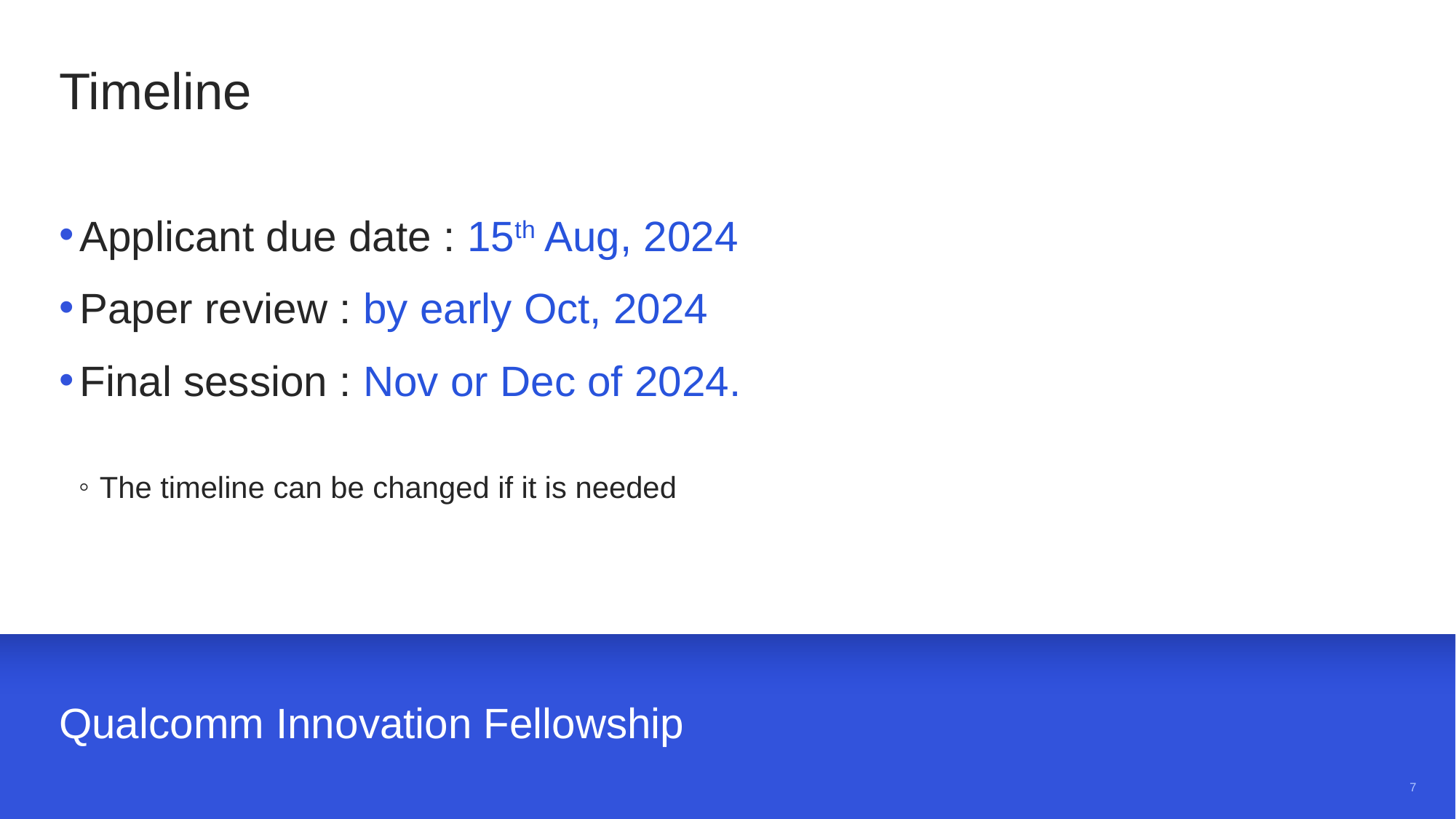

# Timeline

Applicant due date : 15th Aug, 2024
Paper review : by early Oct, 2024
Final session : Nov or Dec of 2024.

The timeline can be changed if it is needed

Qualcomm Innovation Fellowship